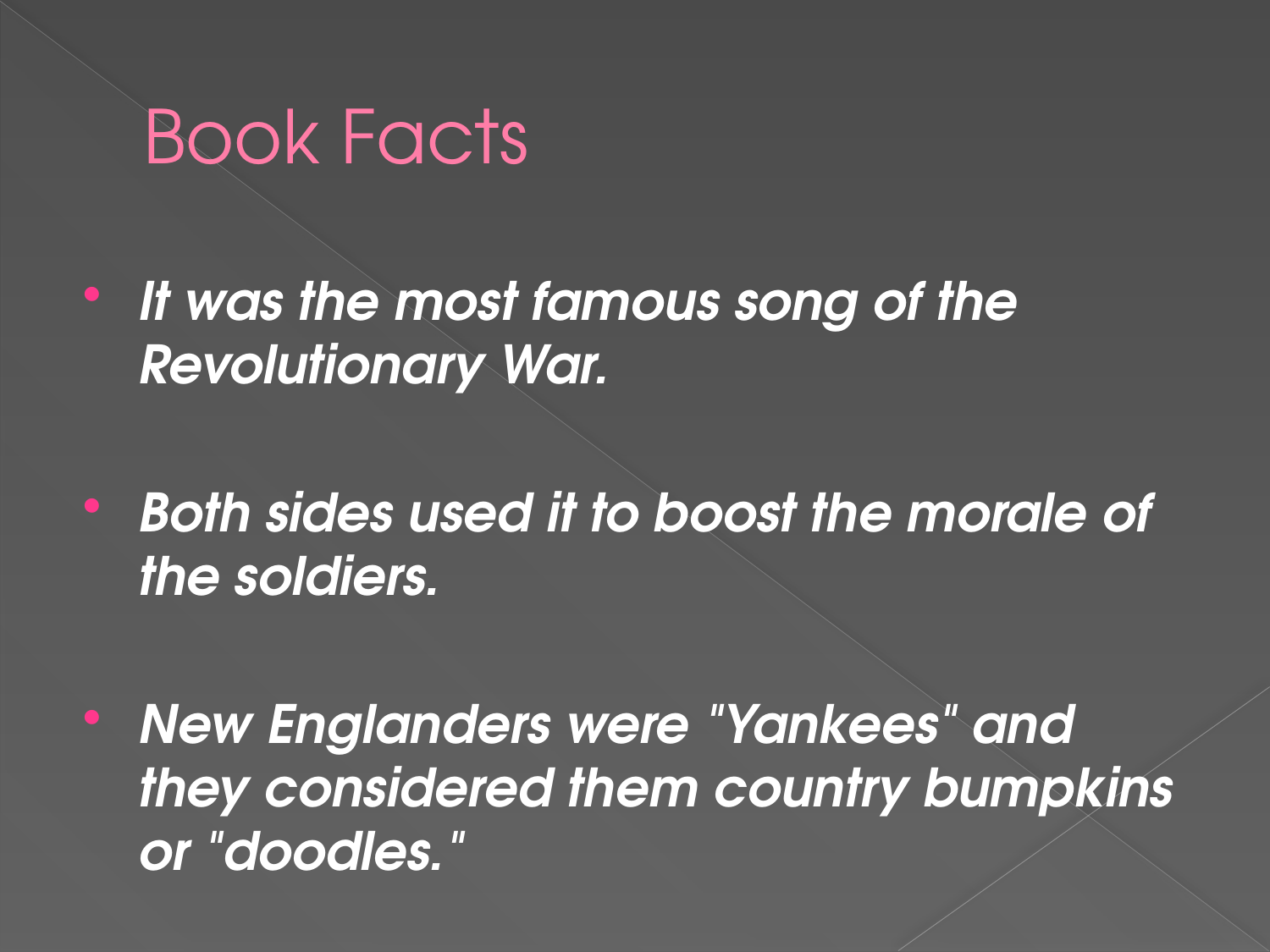

# Book Facts
It was the most famous song of the Revolutionary War.

Both sides used it to boost the morale of the soldiers.

New Englanders were "Yankees" and they considered them country bumpkins or "doodles."